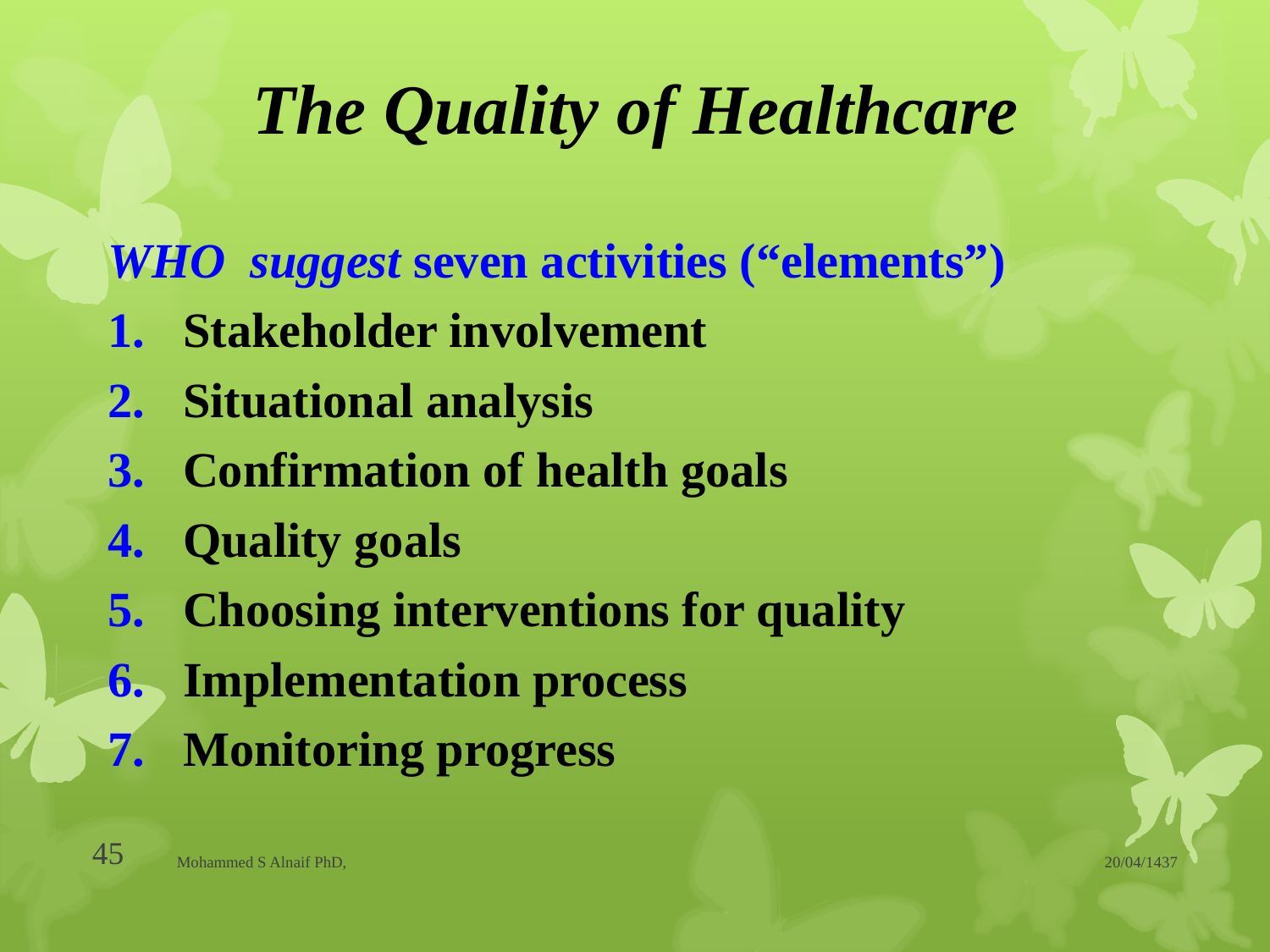

# The Quality of Healthcare
WHO  suggest seven activities (“elements”)
Stakeholder involvement
Situational analysis
Confirmation of health goals
Quality goals
Choosing interventions for quality
Implementation process
Monitoring progress

45
Mohammed S Alnaif PhD,
20/04/1437